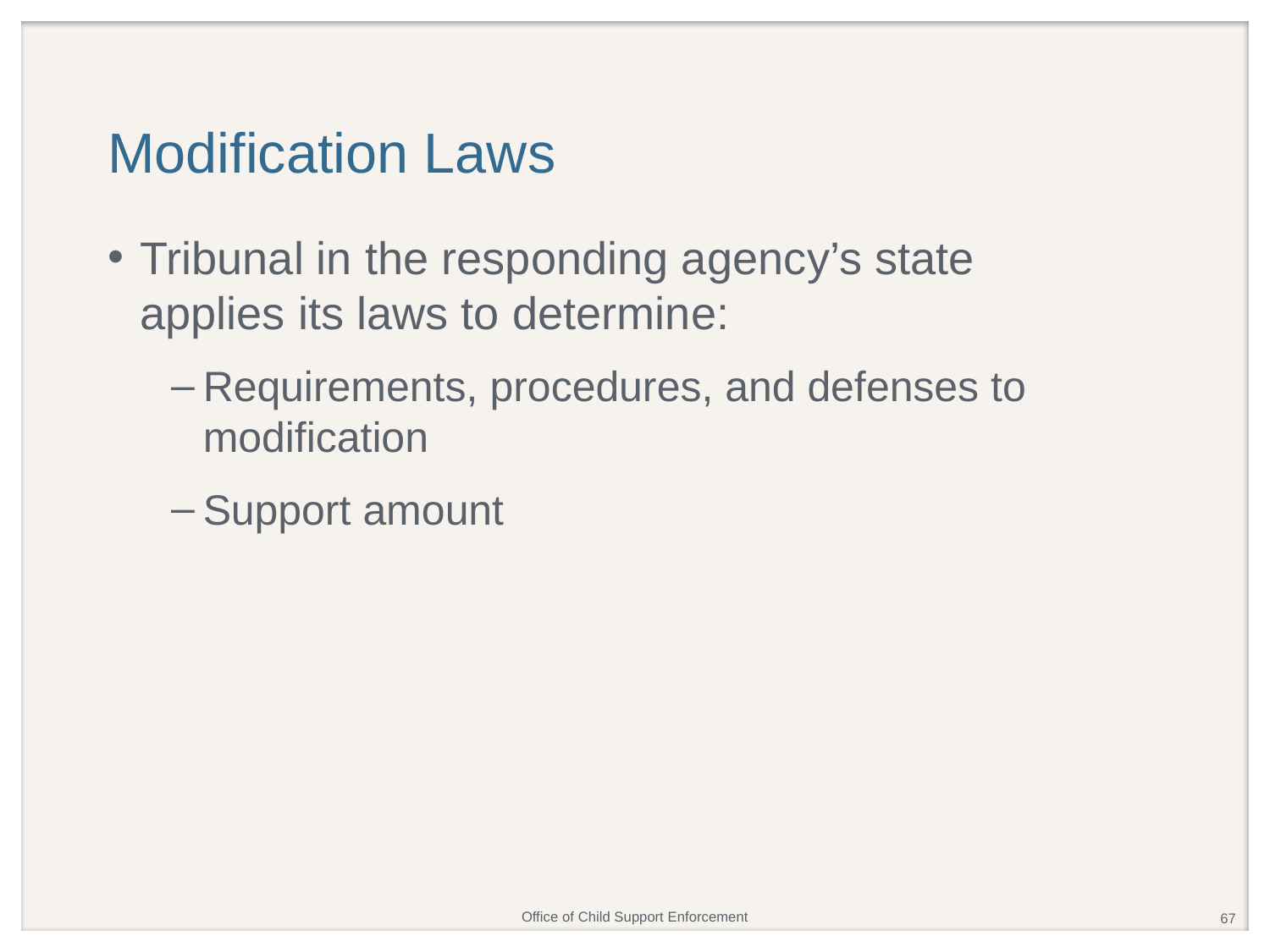

# Modification Laws
Tribunal in the responding agency’s state applies its laws to determine:
Requirements, procedures, and defenses to modification
Support amount

67